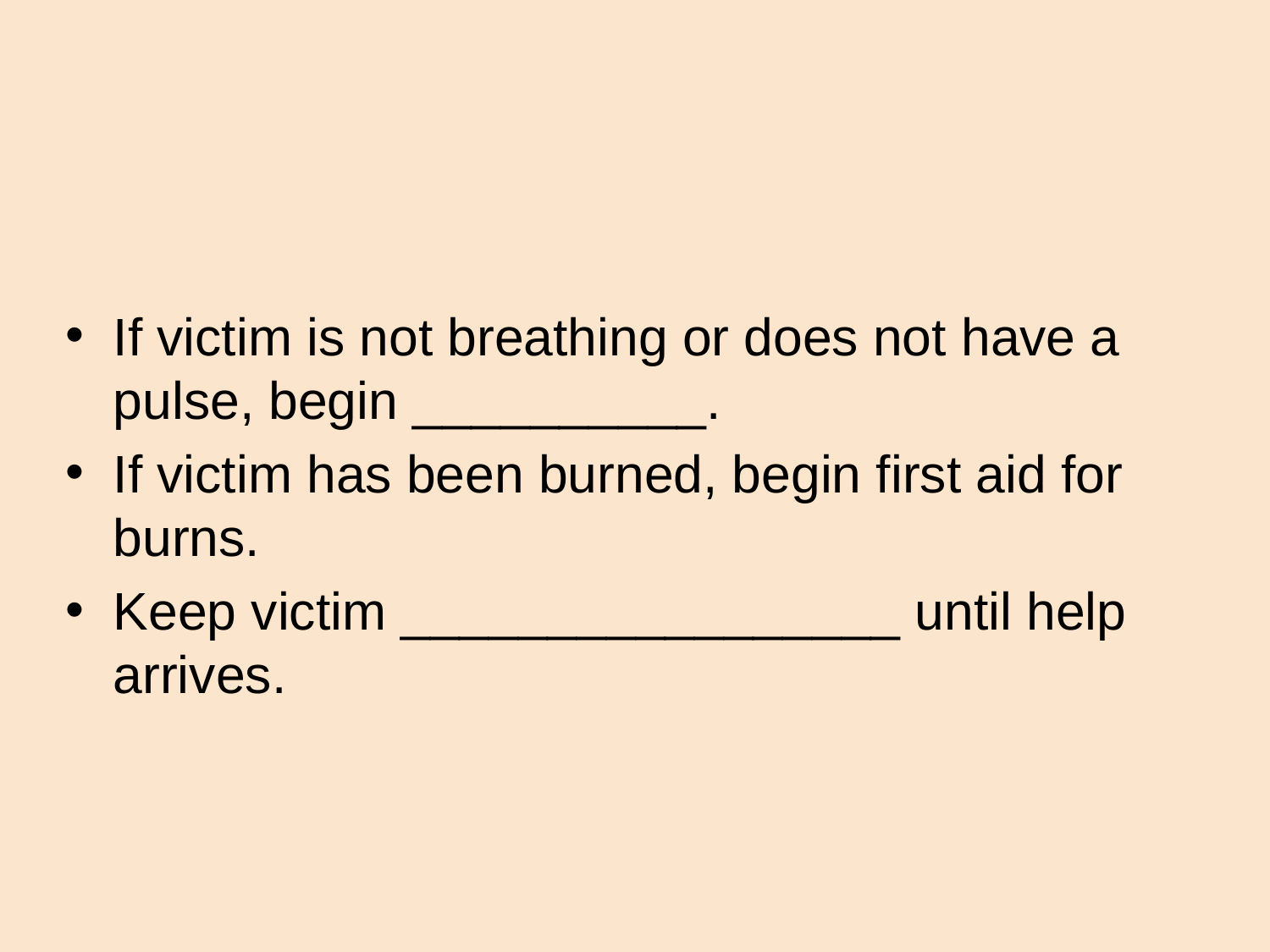

If victim is not breathing or does not have a pulse, begin __________.
If victim has been burned, begin first aid for burns.
Keep victim _________________ until help arrives.